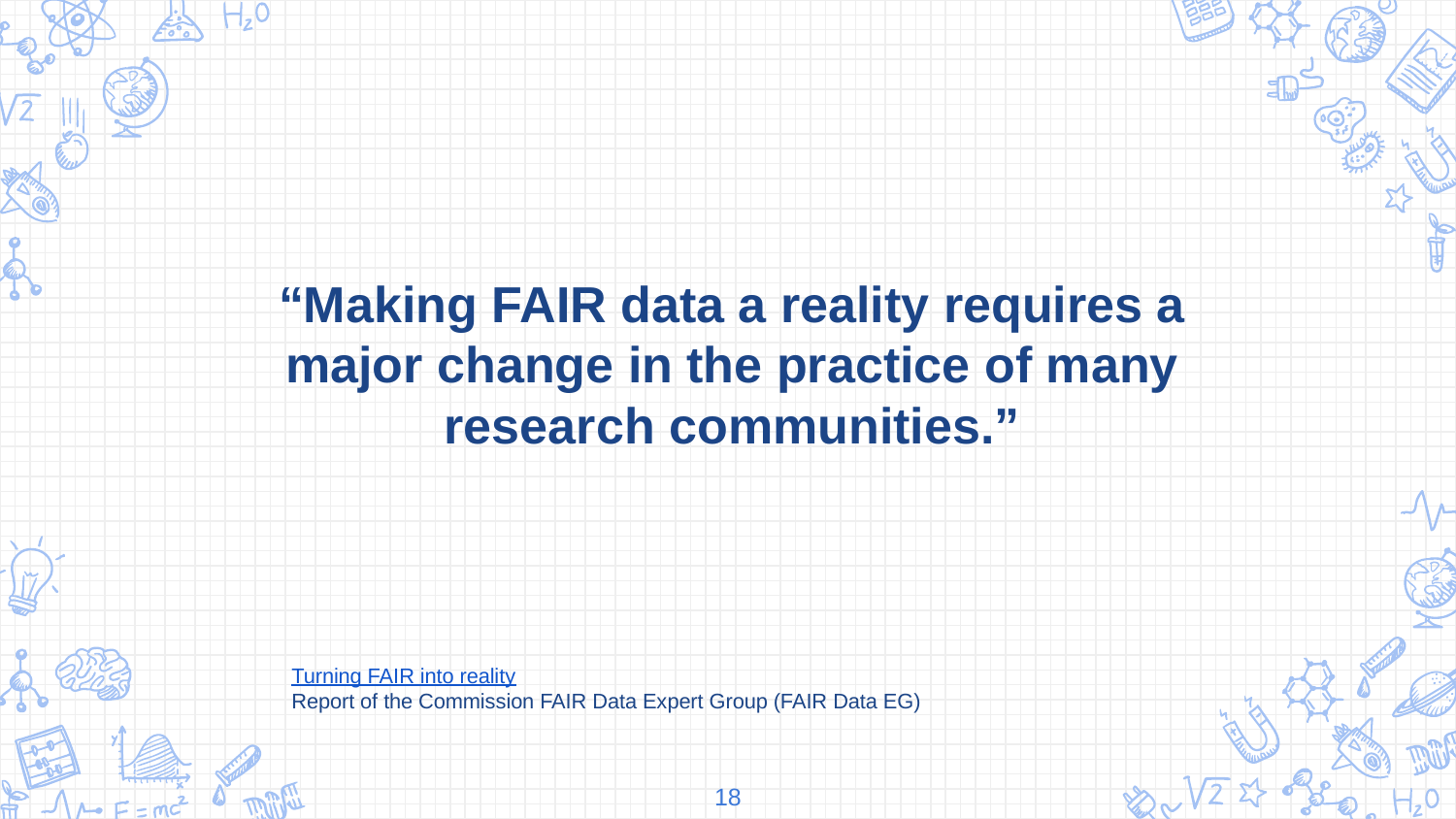

“Making FAIR data a reality requires a major change in the practice of many research communities.”
Turning FAIR into reality
Report of the Commission FAIR Data Expert Group (FAIR Data EG)
18